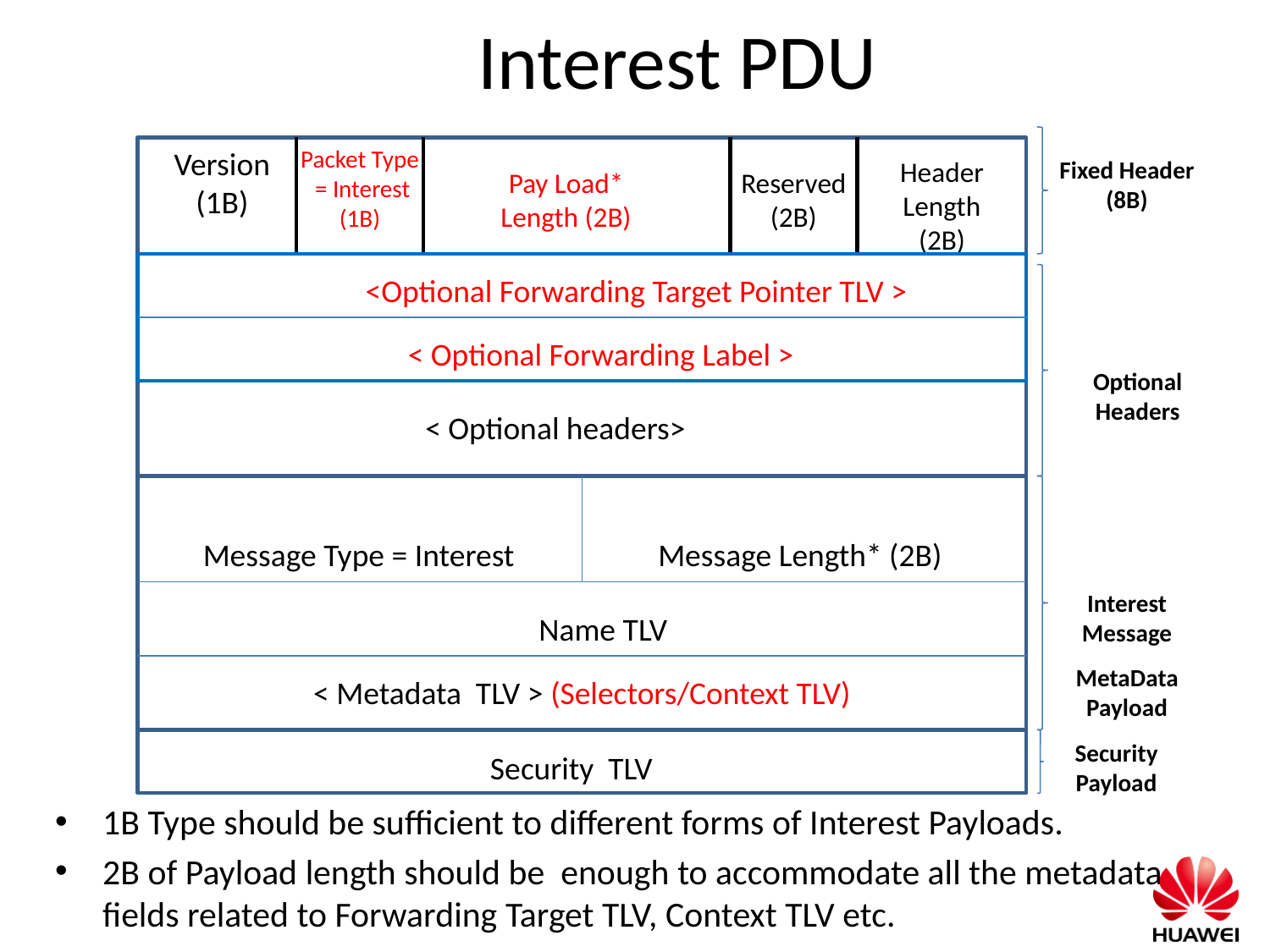

# Interest PDU

Version (1B)
Packet Type  = Interest (1B)
Header Length (2B)
Fixed Header (8B)
Pay Load* Length (2B)
Reserved (2B)

  <Optional Forwarding Target Pointer TLV >

  < Optional Forwarding Label >
Optional Headers

< Optional headers>

Message Type = Interest
Message Length* (2B)
Interest Message
Name TLV
MetaData Payload
< Metadata  TLV > (Selectors/Context TLV)

Security Payload
Security  TLV
1B Type should be sufficient to different forms of Interest Payloads.
2B of Payload length should be  enough to accommodate all the metadata fields related to Forwarding Target TLV, Context TLV etc.